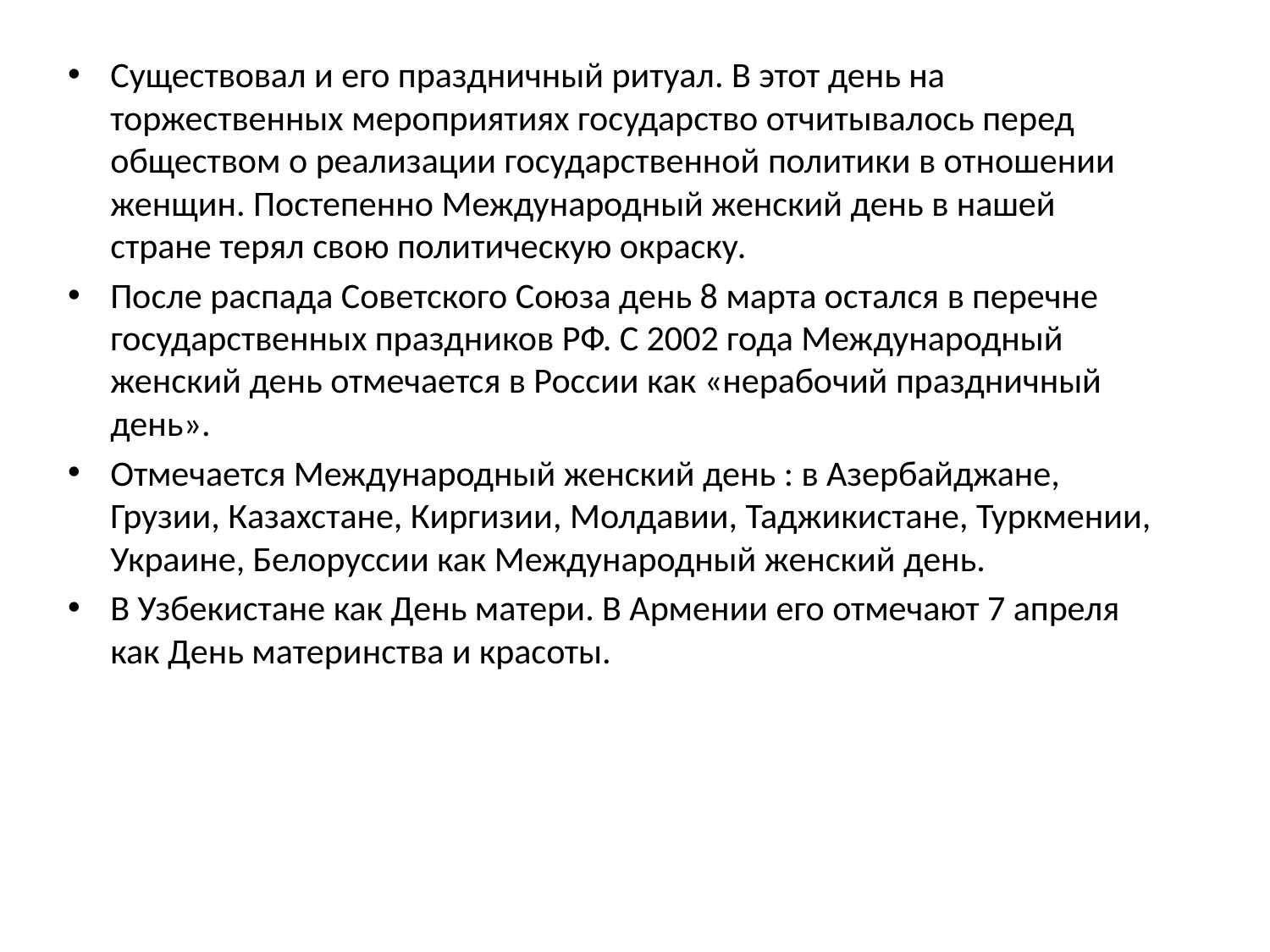

Существовал и его праздничный ритуал. В этот день на торжественных мероприятиях государство отчитывалось перед обществом о реализации государственной политики в отношении женщин. Постепенно Международный женский день в нашей стране терял свою политическую окраску.
После распада Советского Союза день 8 марта остался в перечне государственных праздников РФ. С 2002 года Международный женский день отмечается в России как «нерабочий праздничный день».
Отмечается Международный женский день : в Азербайджане, Грузии, Казахстане, Киргизии, Молдавии, Таджикистане, Туркмении, Украине, Белоруссии как Международный женский день.
В Узбекистане как День матери. В Армении его отмечают 7 апреля как День материнства и красоты.